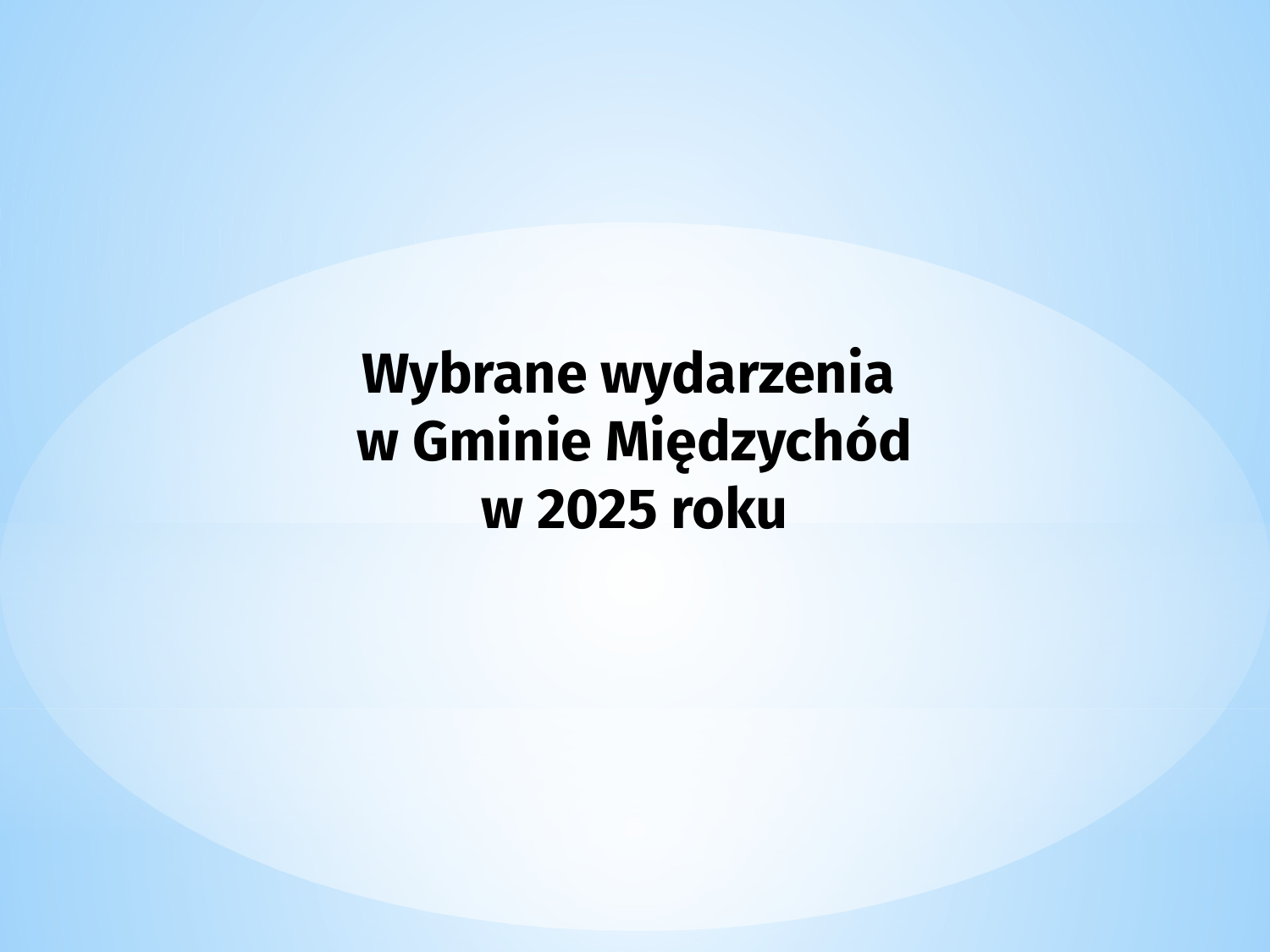

Wybrane wydarzenia
w Gminie Międzychód
w 2025 roku